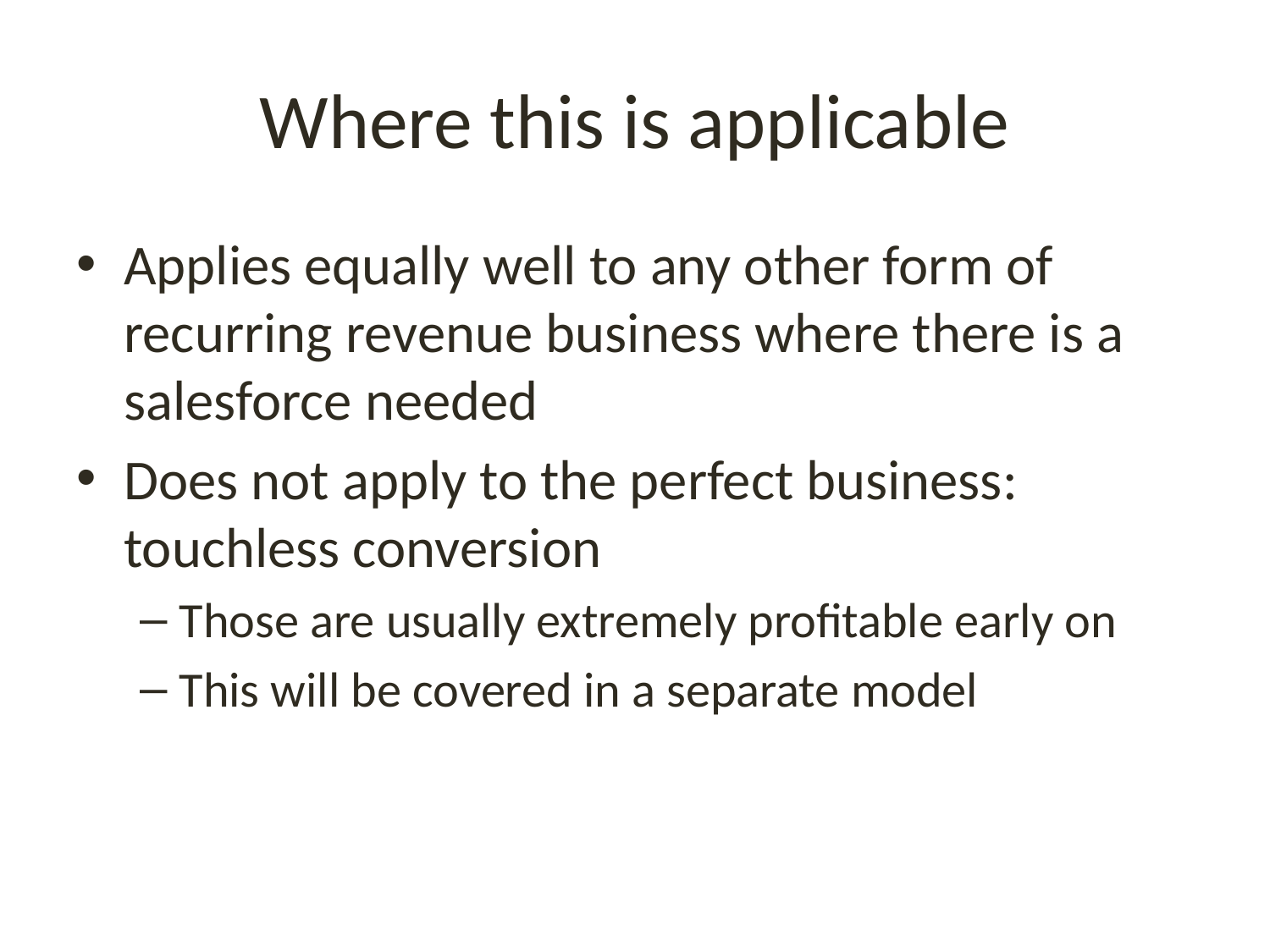

# Where this is applicable
Applies equally well to any other form of recurring revenue business where there is a salesforce needed
Does not apply to the perfect business: touchless conversion
Those are usually extremely profitable early on
This will be covered in a separate model